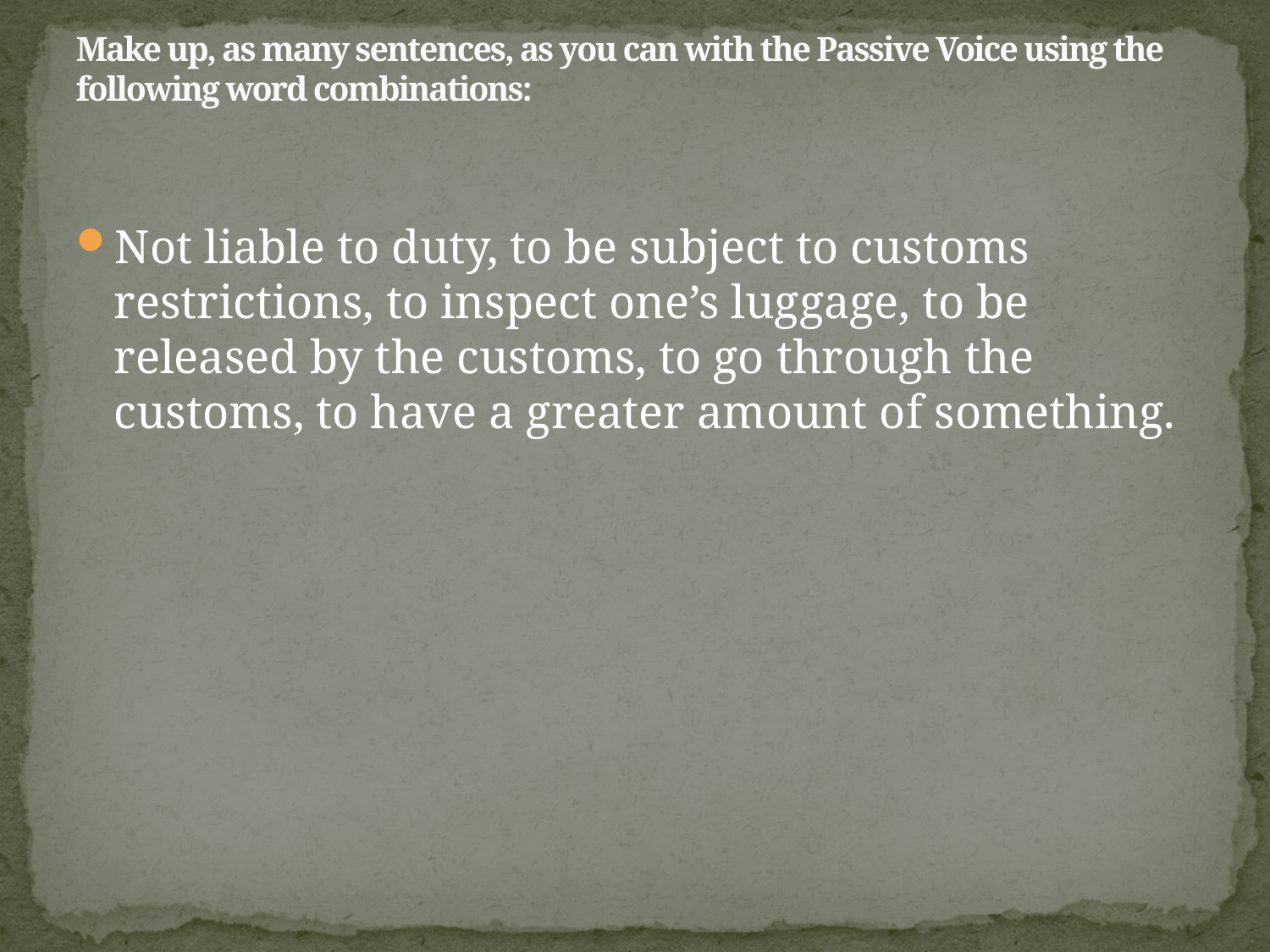

# Make up, as many sentences, as you can with the Passive Voice using the following word combinations:
Not liable to duty, to be subject to customs restrictions, to inspect one’s luggage, to be released by the customs, to go through the customs, to have a greater amount of something.